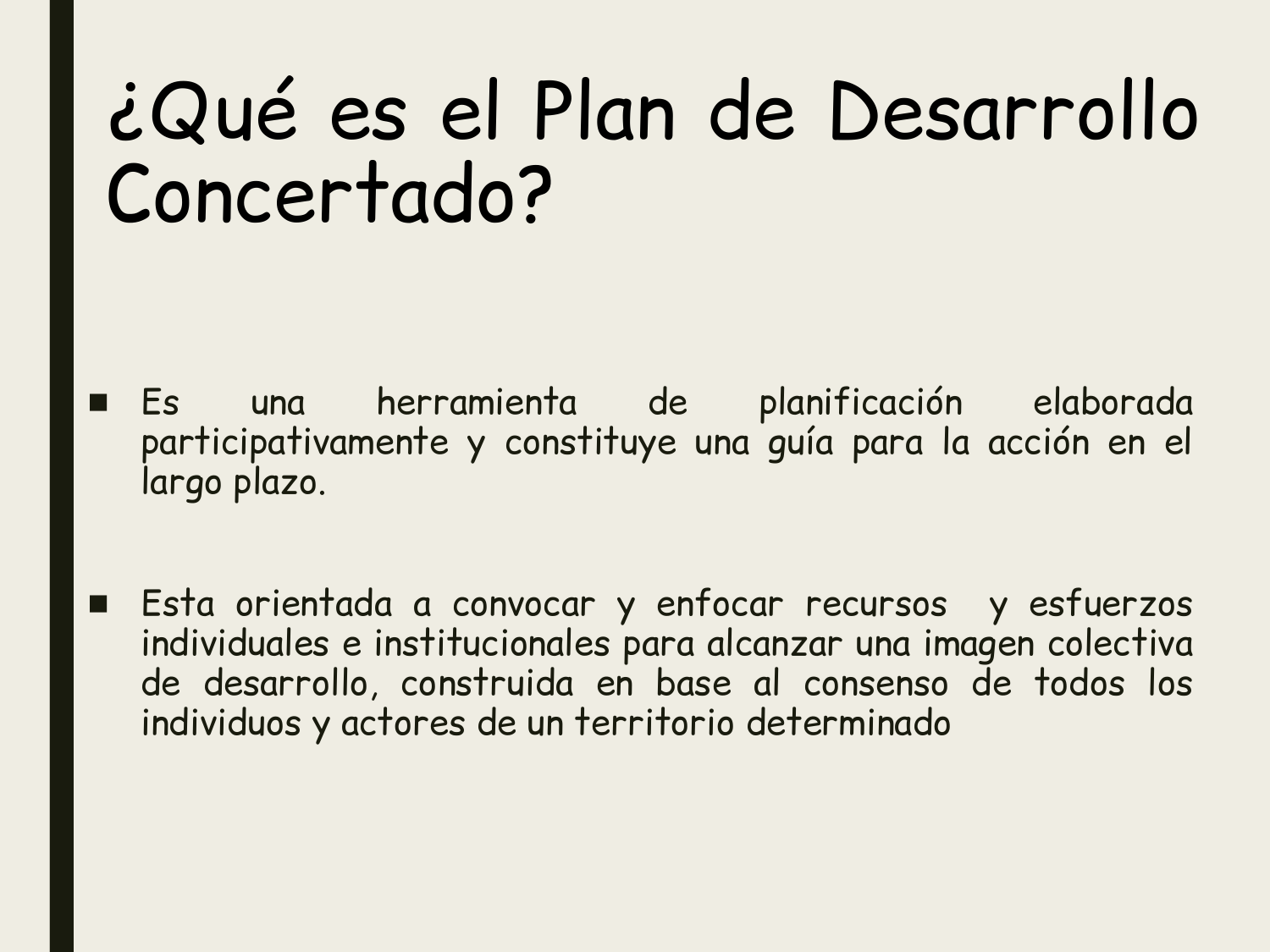

# ¿Qué es el Plan de Desarrollo Concertado?
Es una herramienta de planificación elaborada participativamente y constituye una guía para la acción en el largo plazo.

Esta orientada a convocar y enfocar recursos  y esfuerzos individuales e institucionales para alcanzar una imagen colectiva de desarrollo, construida en base al consenso de todos los individuos y actores de un territorio determinado